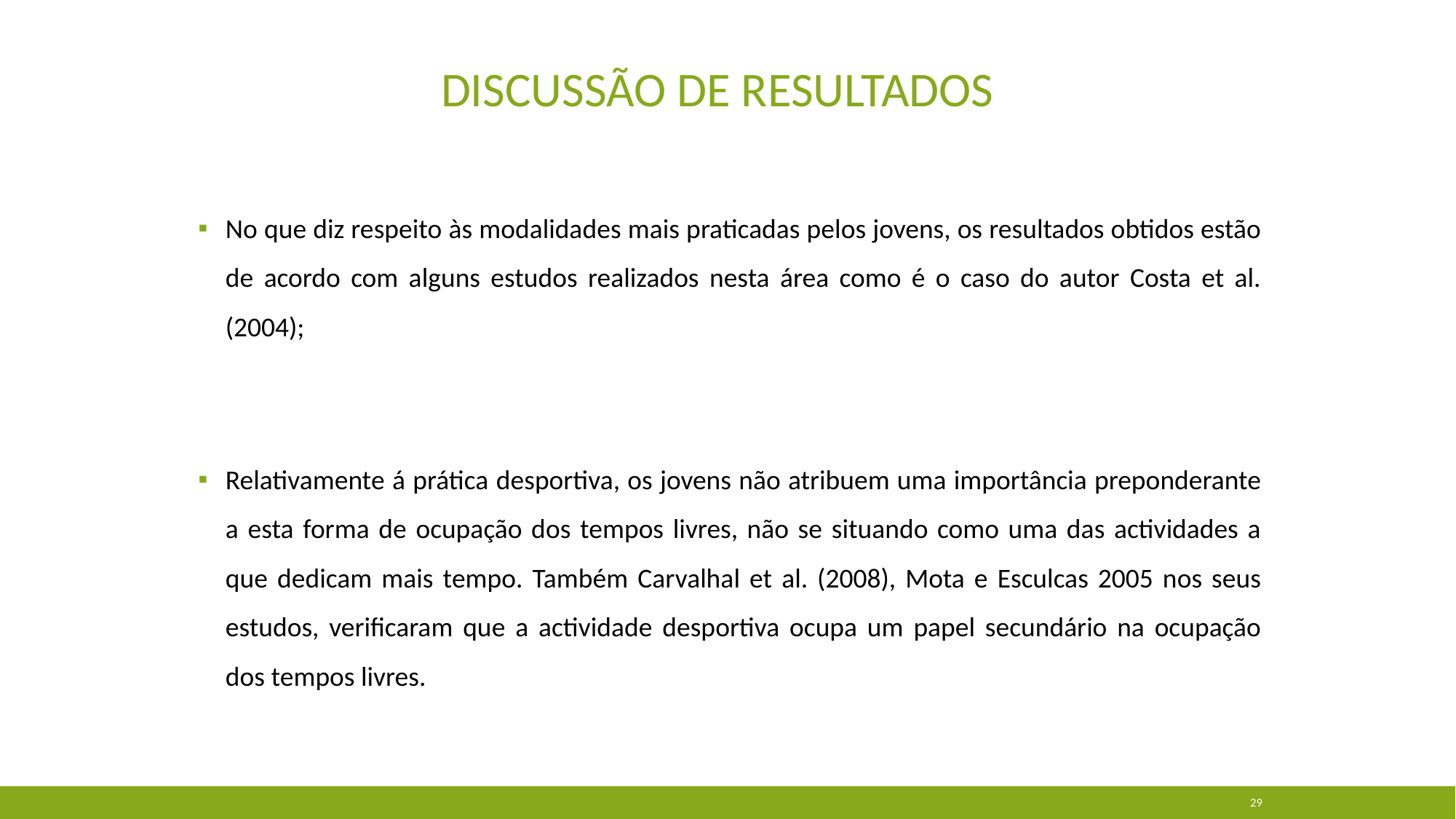

# Discussão de Resultados
No que diz respeito às modalidades mais praticadas pelos jovens, os resultados obtidos estão de acordo com alguns estudos realizados nesta área como é o caso do autor Costa et al. (2004);

Relativamente á prática desportiva, os jovens não atribuem uma importância preponderante a esta forma de ocupação dos tempos livres, não se situando como uma das actividades a que dedicam mais tempo. Também Carvalhal et al. (2008), Mota e Esculcas 2005 nos seus estudos, verificaram que a actividade desportiva ocupa um papel secundário na ocupação dos tempos livres.

29